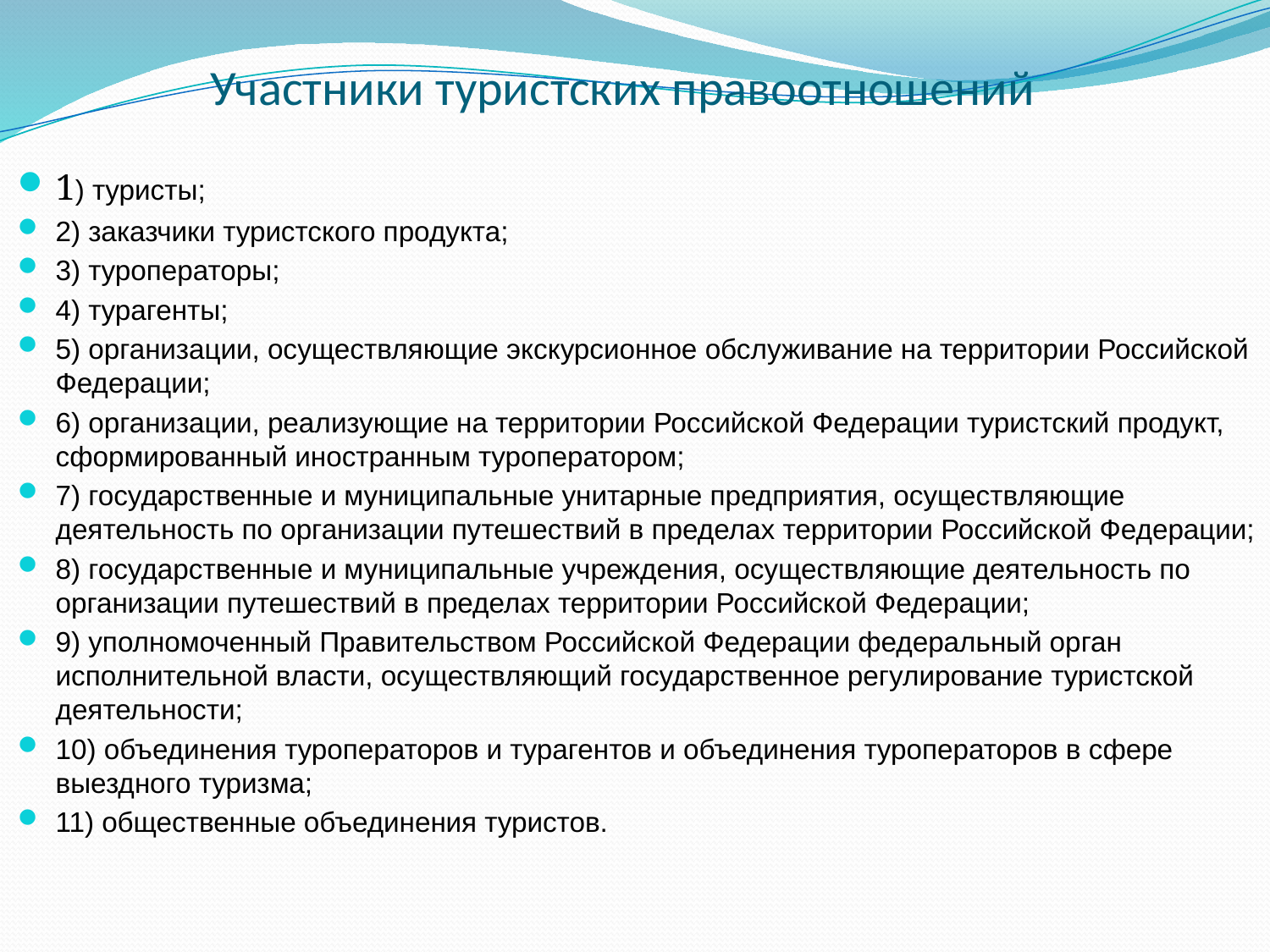

Участники туристских правоотношений
1) туристы;
2) заказчики туристского продукта;
3) туроператоры;
4) турагенты;
5) организации, осуществляющие экскурсионное обслуживание на территории Российской Федерации;
6) организации, реализующие на территории Российской Федерации туристский продукт, сформированный иностранным туроператором;
7) государственные и муниципальные унитарные предприятия, осуществляющие деятельность по организации путешествий в пределах территории Российской Федерации;
8) государственные и муниципальные учреждения, осуществляющие деятельность по организации путешествий в пределах территории Российской Федерации;
9) уполномоченный Правительством Российской Федерации федеральный орган исполнительной власти, осуществляющий государственное регулирование туристской деятельности;
10) объединения туроператоров и турагентов и объединения туроператоров в сфере выездного туризма;
11) общественные объединения туристов.